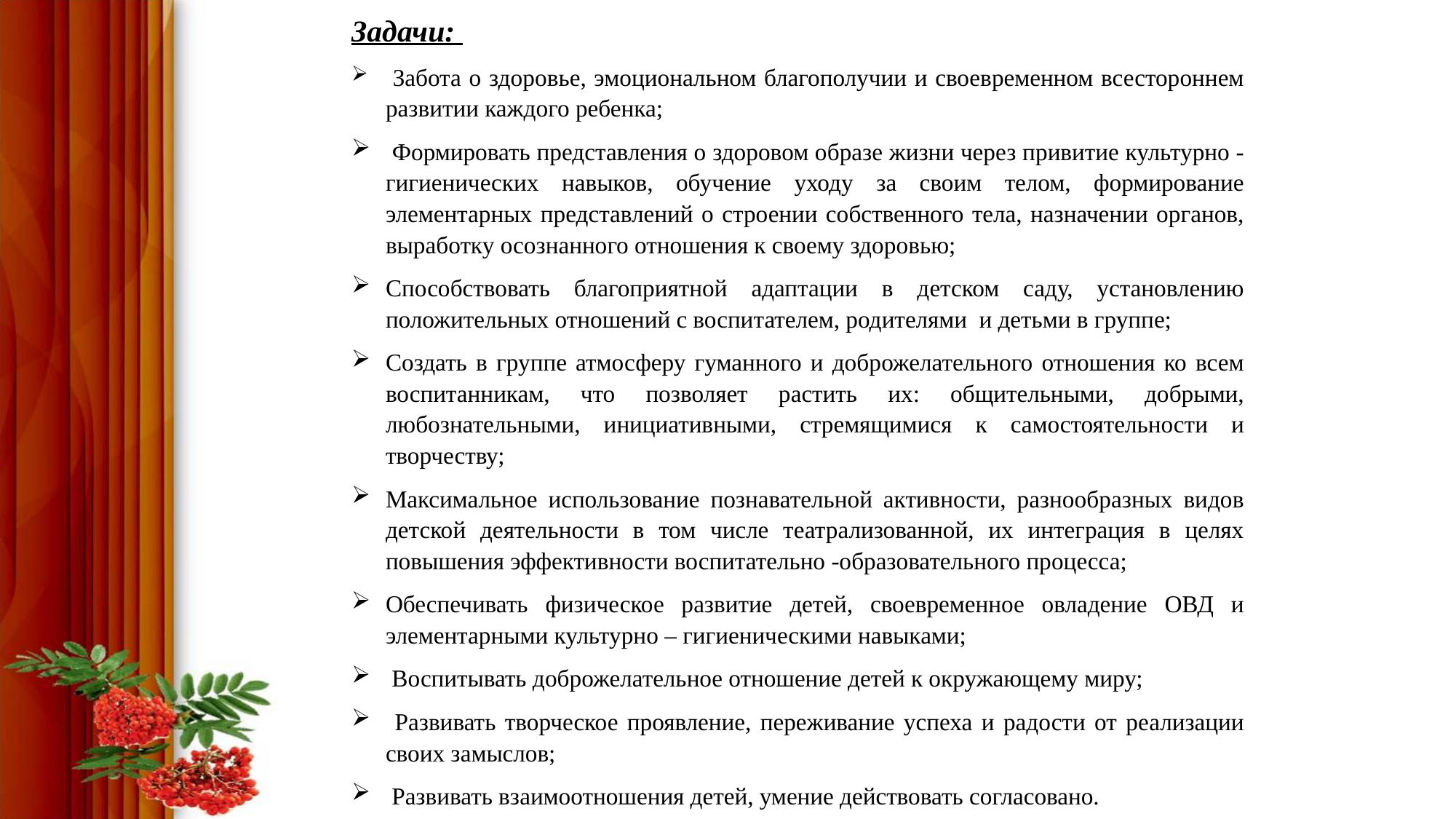

Задачи:
 Забота о здоровье, эмоциональном благополучии и своевременном всестороннем развитии каждого ребенка;
 Формировать представления о здоровом образе жизни через привитие культурно - гигиенических навыков, обучение уходу за своим телом, формирование элементарных представлений о строении собственного тела, назначении органов, выработку осознанного отношения к своему здоровью;
Способствовать благоприятной адаптации в детском саду, установлению положительных отношений с воспитателем, родителями  и детьми в группе;
Создать в группе атмосферу гуманного и доброжелательного отношения ко всем воспитанникам, что позволяет растить их: общительными, добрыми, любознательными, инициативными, стремящимися к самостоятельности и творчеству;
Максимальное использование познавательной активности, разнообразных видов детской деятельности в том числе театрализованной, их интеграция в целях повышения эффективности воспитательно -образовательного процесса;
Обеспечивать физическое развитие детей, своевременное овладение ОВД и элементарными культурно – гигиеническими навыками;
 Воспитывать доброжелательное отношение детей к окружающему миру;
 Развивать творческое проявление, переживание успеха и радости от реализации своих замыслов;
 Развивать взаимоотношения детей, умение действовать согласовано.